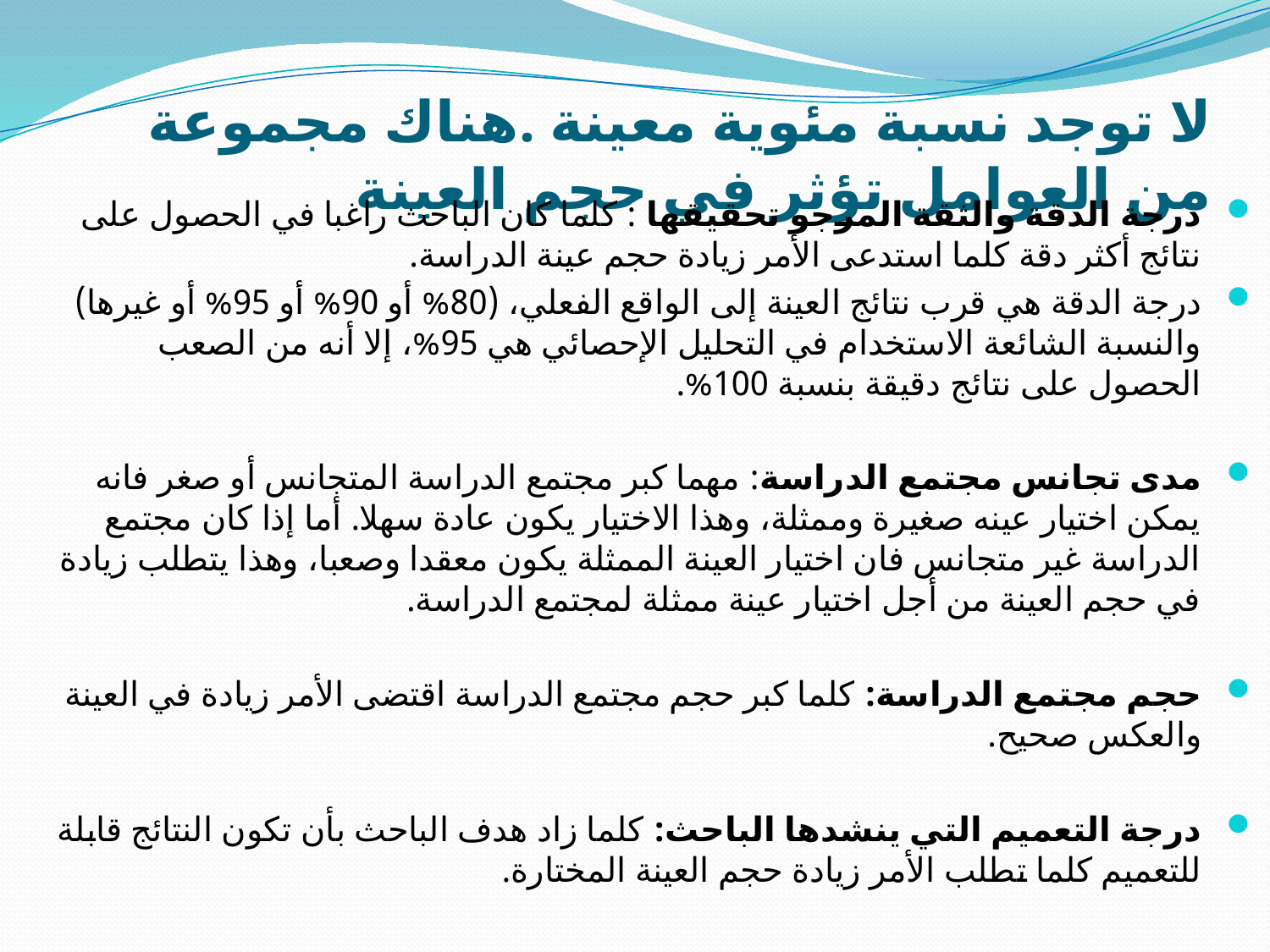

# لا توجد نسبة مئوية معينة .هناك مجموعة من العوامل تؤثر في حجم العينة
درجة الدقة والثقة المرجو تحقيقها : كلما كان الباحث راغبا في الحصول على نتائج أكثر دقة كلما استدعى الأمر زيادة حجم عينة الدراسة.
درجة الدقة هي قرب نتائج العينة إلى الواقع الفعلي، (80% أو 90% أو 95% أو غيرها) والنسبة الشائعة الاستخدام في التحليل الإحصائي هي 95%، إلا أنه من الصعب الحصول على نتائج دقيقة بنسبة 100%.

مدى تجانس مجتمع الدراسة: مهما كبر مجتمع الدراسة المتجانس أو صغر فانه يمكن اختيار عينه صغيرة وممثلة، وهذا الاختيار يكون عادة سهلا. أما إذا كان مجتمع الدراسة غير متجانس فان اختيار العينة الممثلة يكون معقدا وصعبا، وهذا يتطلب زيادة في حجم العينة من أجل اختيار عينة ممثلة لمجتمع الدراسة.

حجم مجتمع الدراسة: كلما كبر حجم مجتمع الدراسة اقتضى الأمر زيادة في العينة والعكس صحيح.

درجة التعميم التي ينشدها الباحث: كلما زاد هدف الباحث بأن تكون النتائج قابلة للتعميم كلما تطلب الأمر زيادة حجم العينة المختارة.